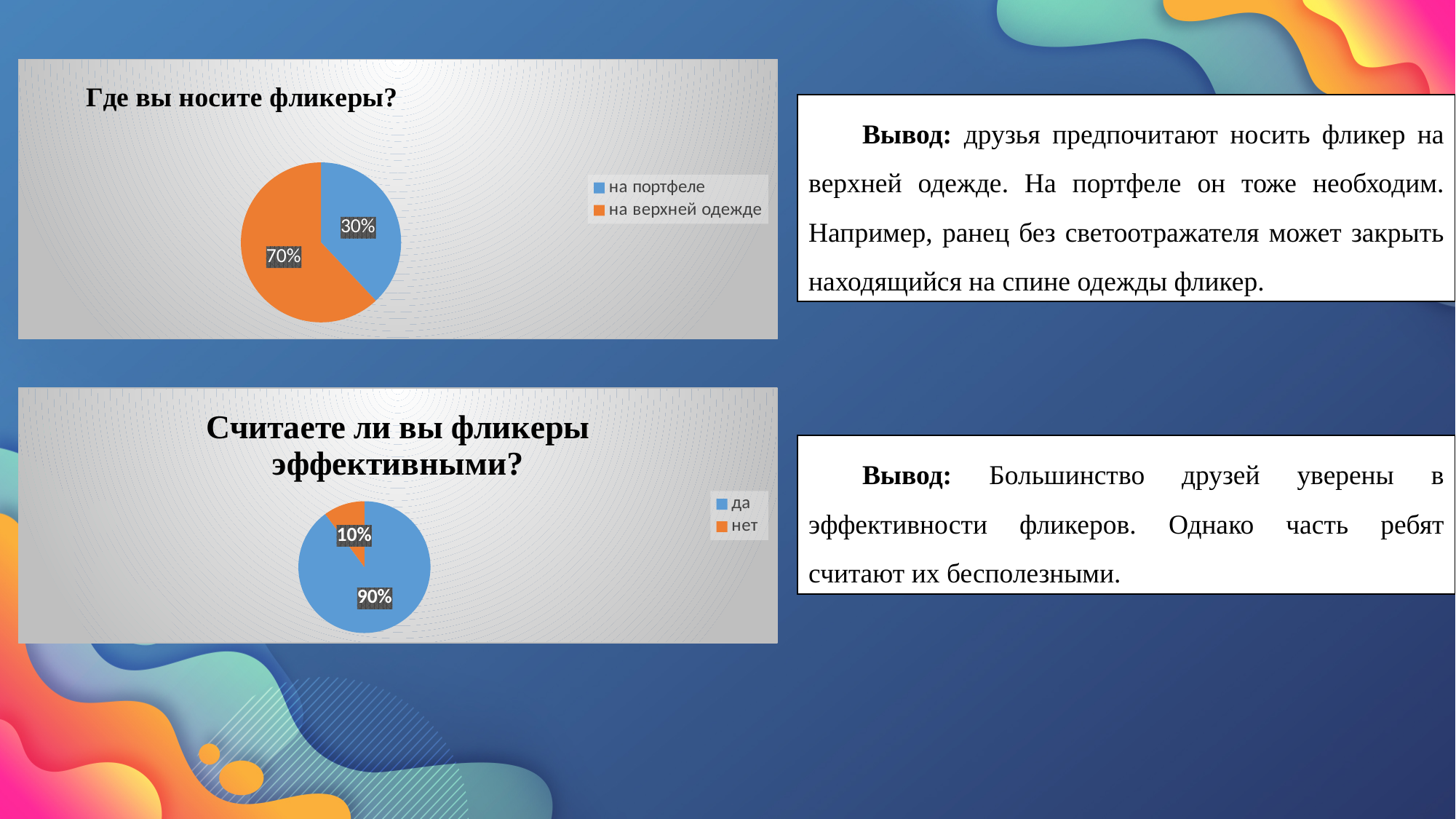

### Chart:
Где вы носите фликеры?

| Category | Где вы носите фликеры? |
|---|---|
| на портфеле | 0.38 |
| на верхней одежде | 0.62 |
Вывод: друзья предпочитают носить фликер на верхней одежде. На портфеле он тоже необходим. Например, ранец без светоотражателя может закрыть находящийся на спине одежды фликер.

### Chart: Считаете ли вы фликеры эффективными?

| Category | Считаете ли вы фликеры эффективными? |
|---|---|
| да | 0.89 |
| нет  | 0.1 |
Вывод: Большинство друзей уверены в эффективности фликеров. Однако часть ребят считают их бесполезными.